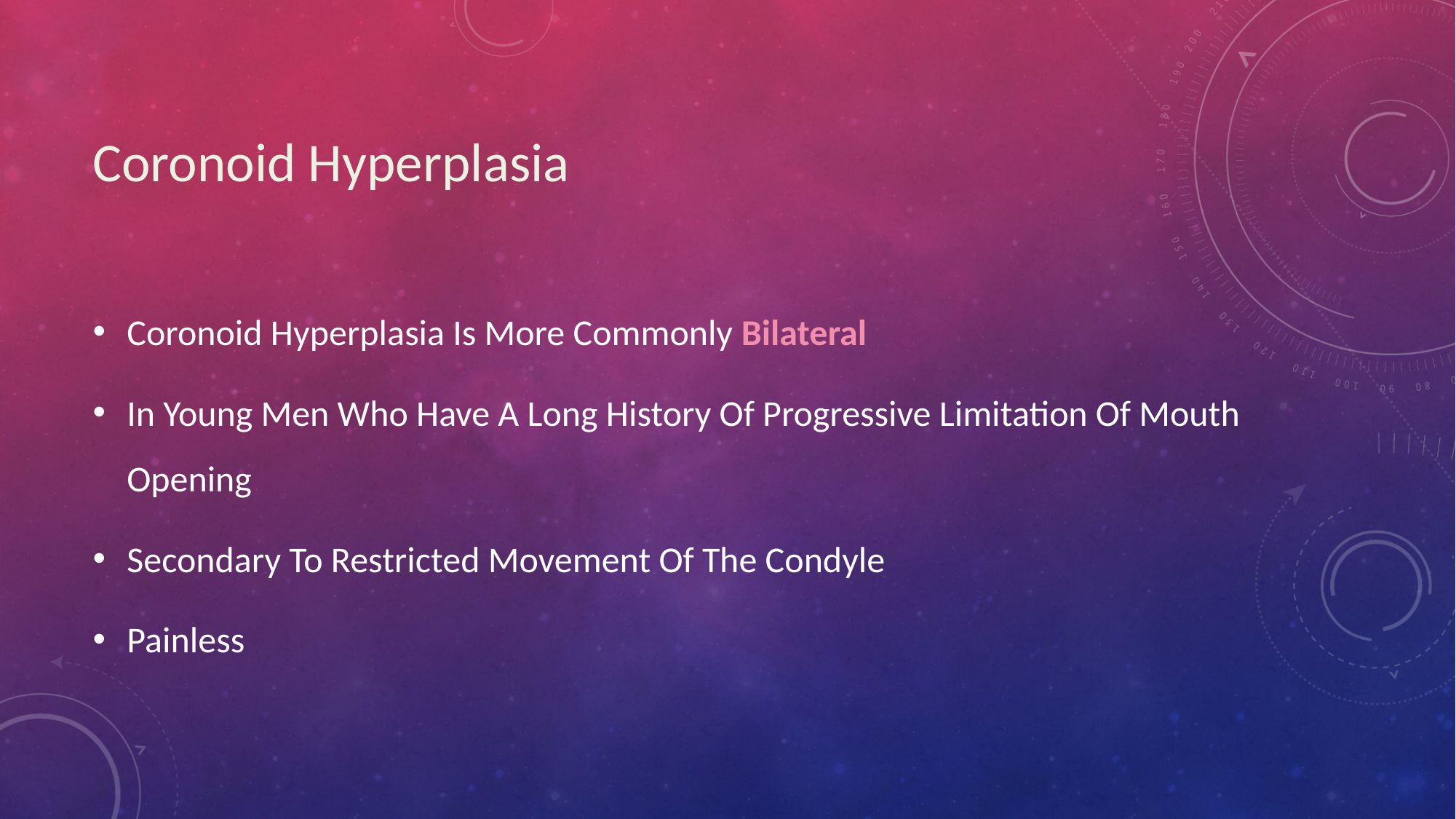

# Coronoid Hyperplasia
Coronoid Hyperplasia Is More Commonly Bilateral
In Young Men Who Have A Long History Of Progressive Limitation Of Mouth Opening
Secondary To Restricted Movement Of The Condyle
Painless